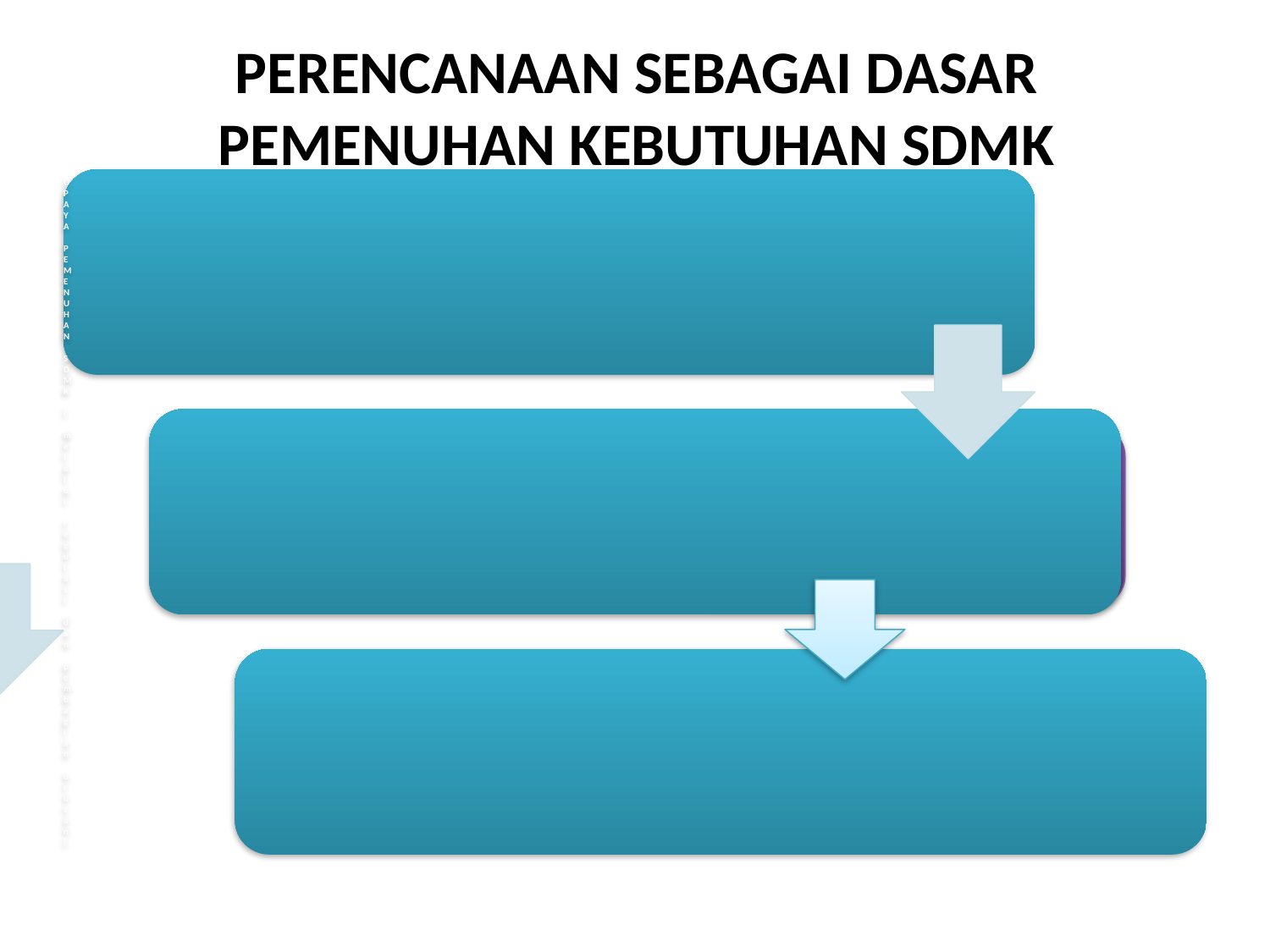

# PERENCANAAN SEBAGAI DASAR PEMENUHAN KEBUTUHAN SDMK
( melalui regulasi dan pembagian urusan)
PENGADAAN SDMK